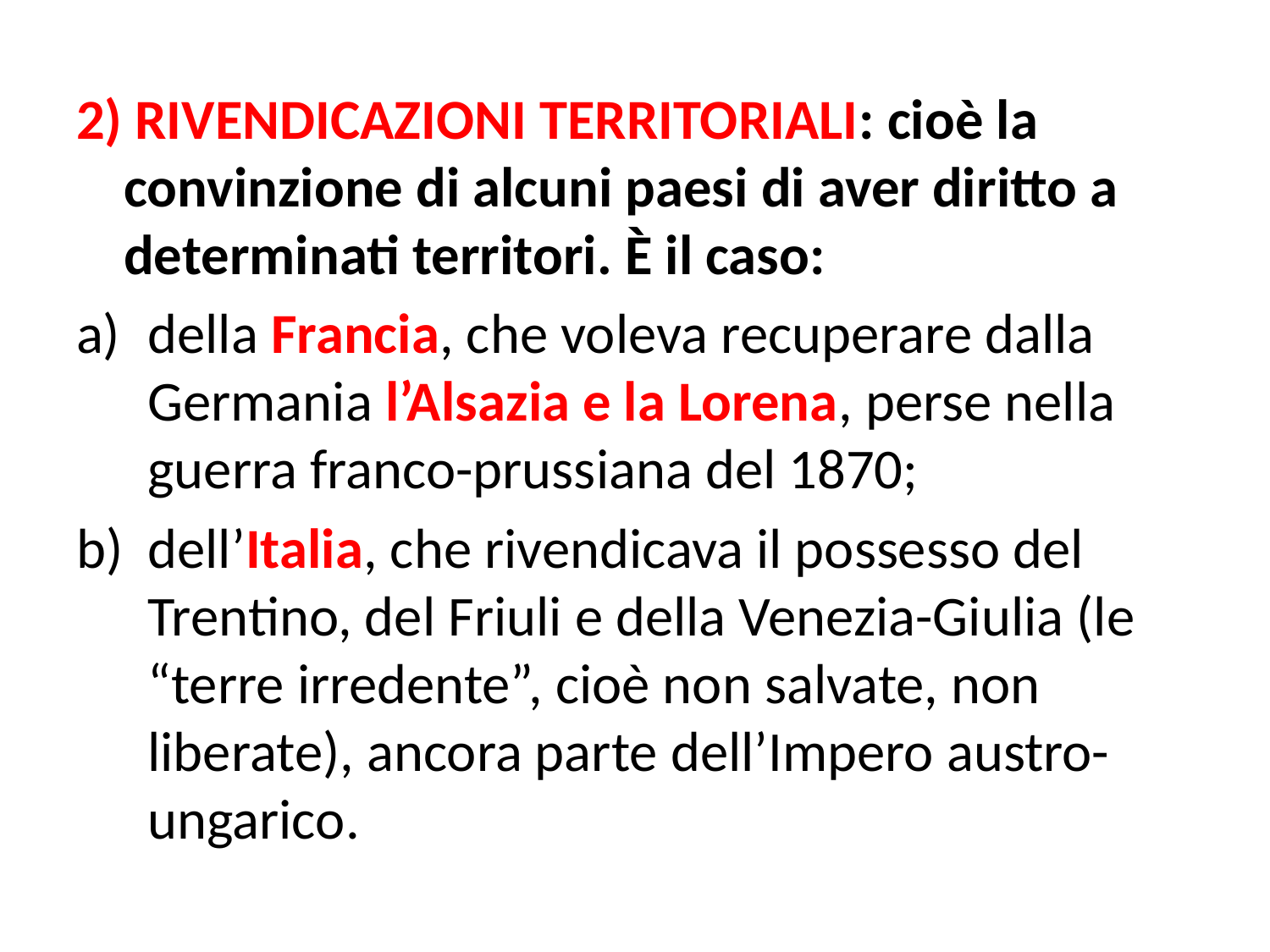

2) RIVENDICAZIONI TERRITORIALI: cioè la convinzione di alcuni paesi di aver diritto a determinati territori. È il caso:
della Francia, che voleva recuperare dalla Germania l’Alsazia e la Lorena, perse nella guerra franco-prussiana del 1870;
dell’Italia, che rivendicava il possesso del Trentino, del Friuli e della Venezia-Giulia (le “terre irredente”, cioè non salvate, non liberate), ancora parte dell’Impero austro-ungarico.